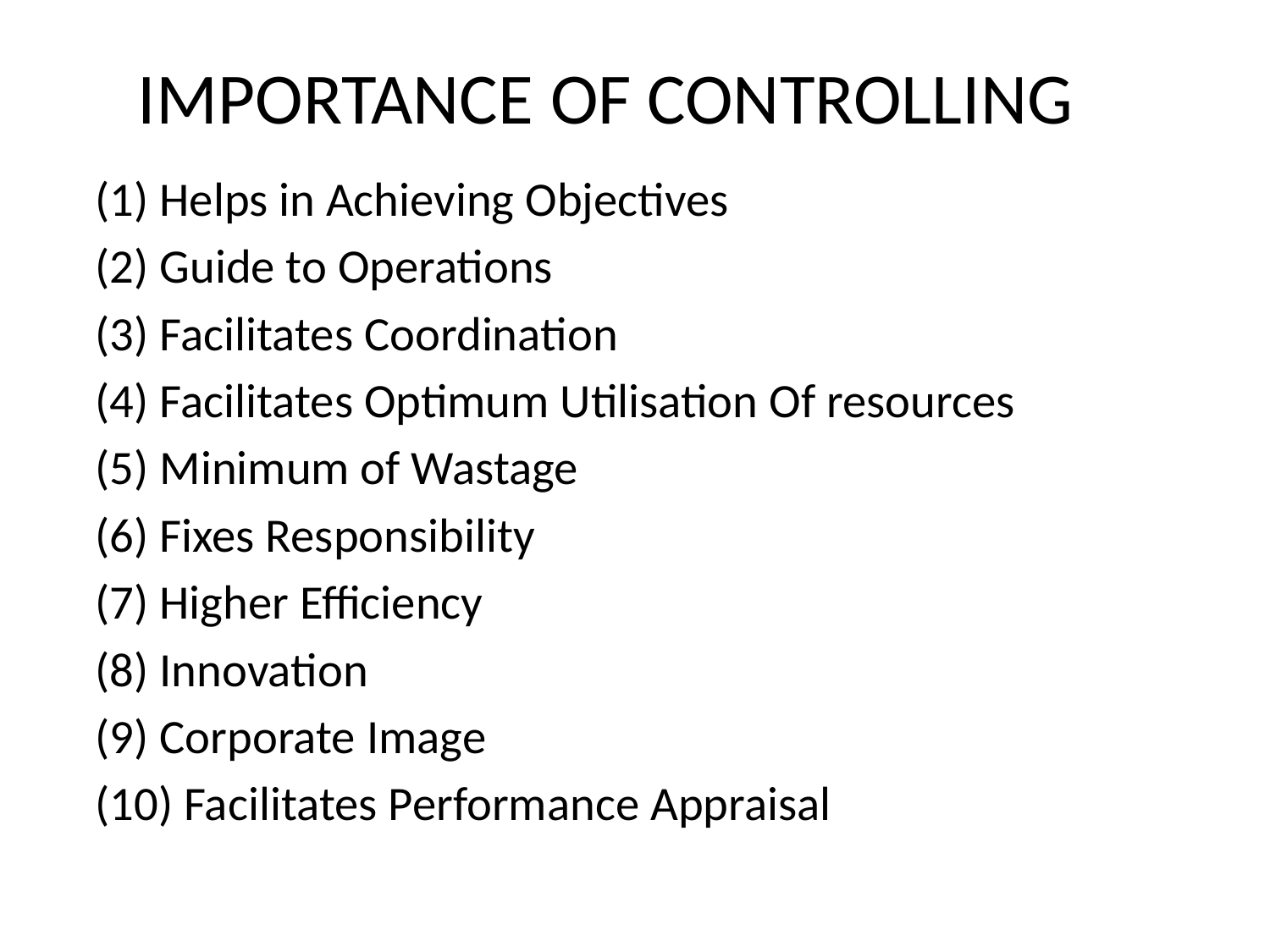

# IMPORTANCE OF CONTROLLING
(1) Helps in Achieving Objectives
(2) Guide to Operations
(3) Facilitates Coordination
(4) Facilitates Optimum Utilisation Of resources
(5) Minimum of Wastage
(6) Fixes Responsibility
(7) Higher Efficiency
(8) Innovation
(9) Corporate Image
(10) Facilitates Performance Appraisal